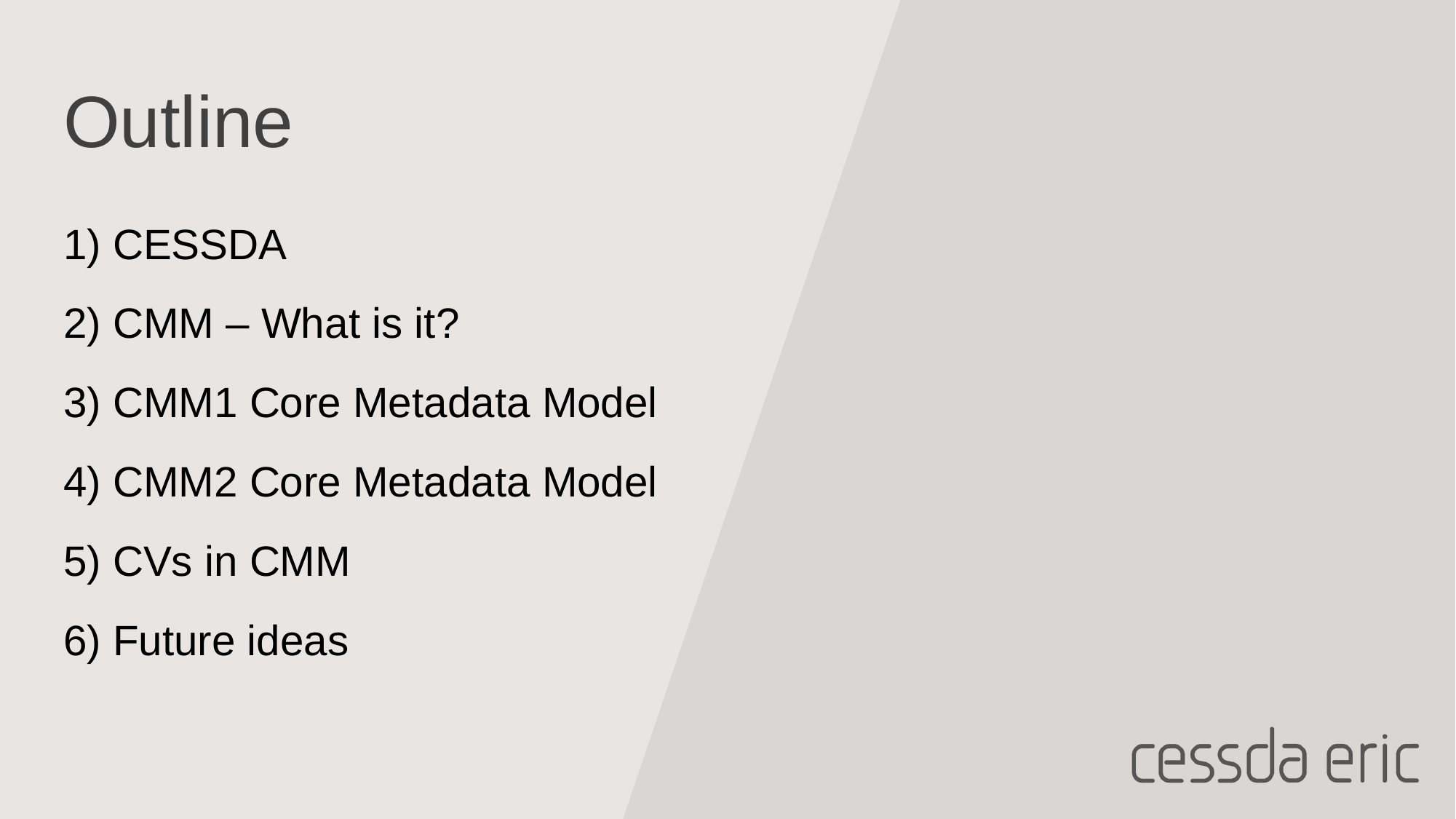

# Outline
1) CESSDA
2) CMM – What is it?
3) CMM1 Core Metadata Model
4) CMM2 Core Metadata Model
5) CVs in CMM
6) Future ideas